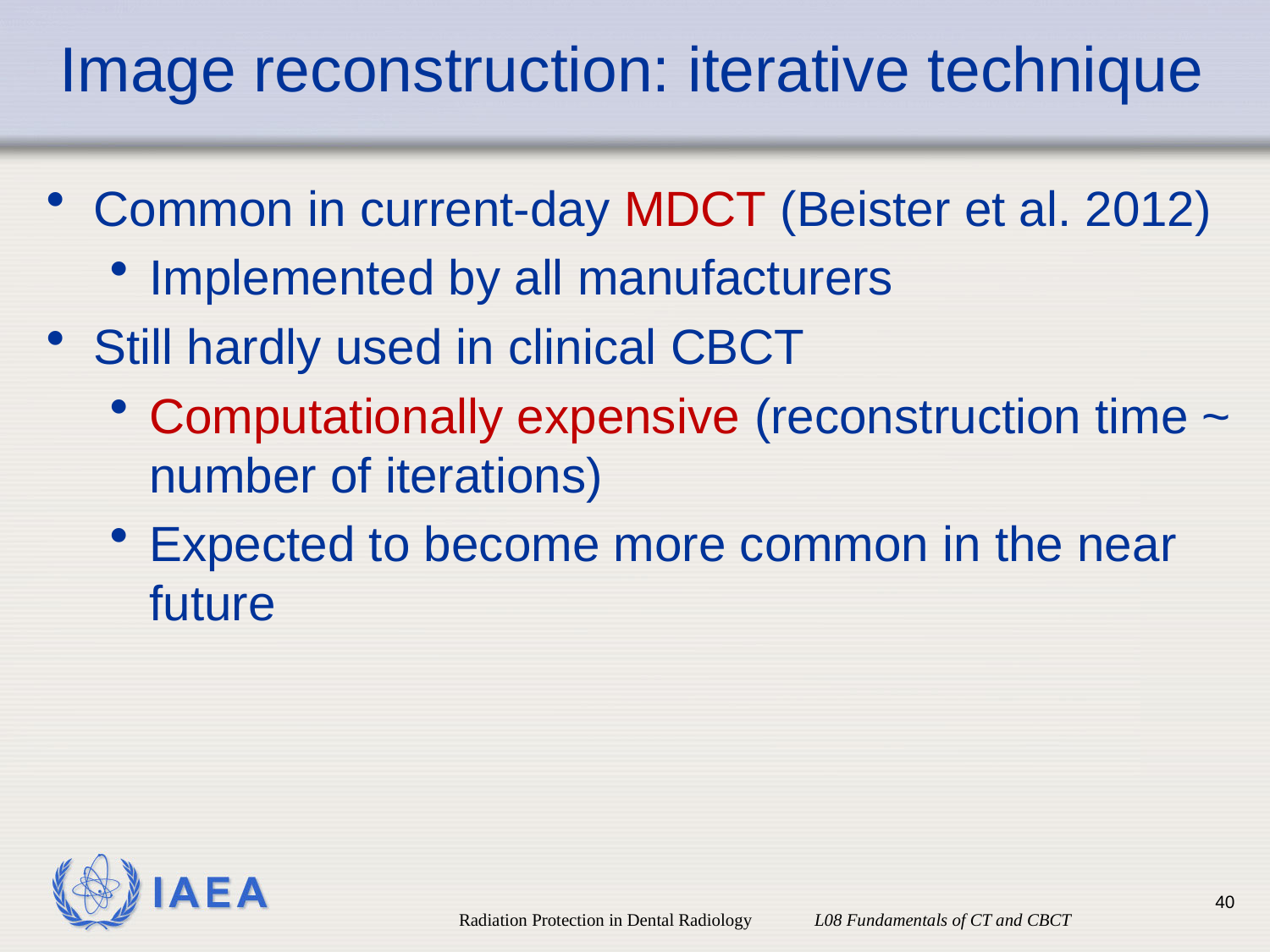

# Image reconstruction: iterative technique
Common in current-day MDCT (Beister et al. 2012)
Implemented by all manufacturers
Still hardly used in clinical CBCT
Computationally expensive (reconstruction time ~ number of iterations)
Expected to become more common in the near future

40
Radiation Protection in Dental Radiology              L08 Fundamentals of CT and CBCT